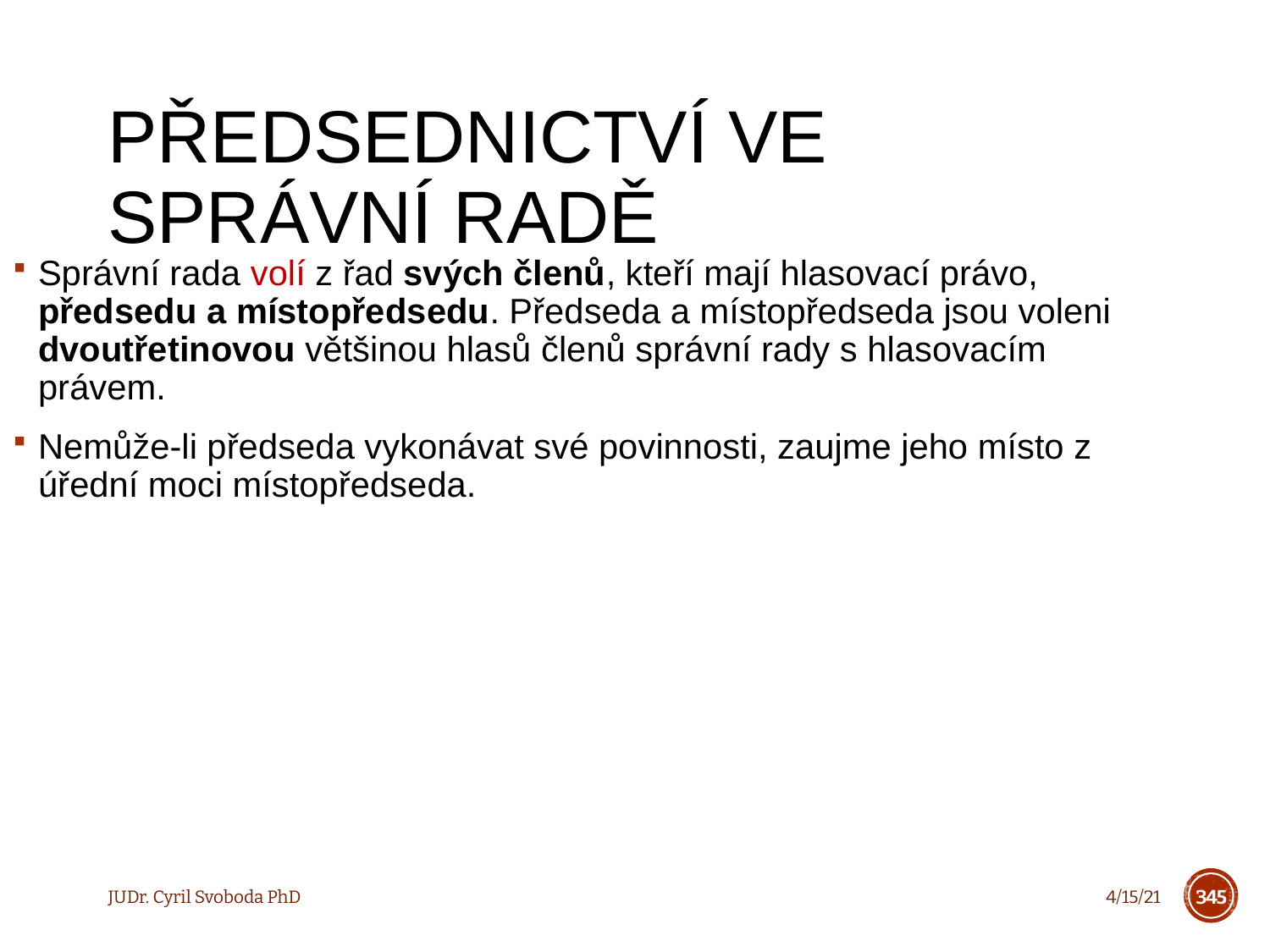

# Předsednictví ve správní radě
Správní rada volí z řad svých členů, kteří mají hlasovací právo, předsedu a místopředsedu. Předseda a místopředseda jsou voleni dvoutřetinovou většinou hlasů členů správní rady s hlasovacím právem.
Nemůže-li předseda vykonávat své povinnosti, zaujme jeho místo z úřední moci místopředseda.
JUDr. Cyril Svoboda PhD
4/15/21
345